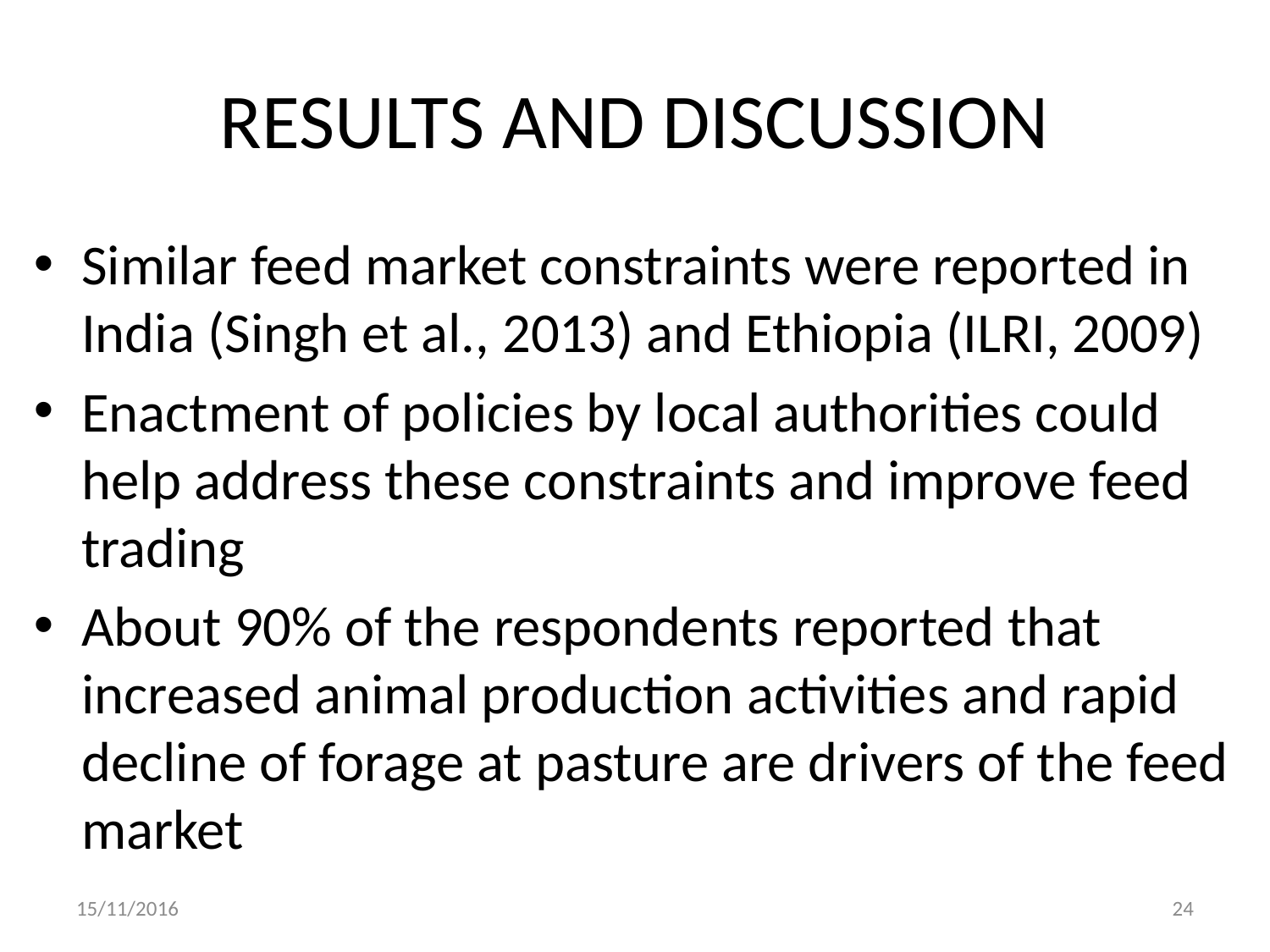

# RESULTS AND DISCUSSION
Similar feed market constraints were reported in India (Singh et al., 2013) and Ethiopia (ILRI, 2009)
Enactment of policies by local authorities could help address these constraints and improve feed trading
About 90% of the respondents reported that increased animal production activities and rapid decline of forage at pasture are drivers of the feed market
15/11/2016
24